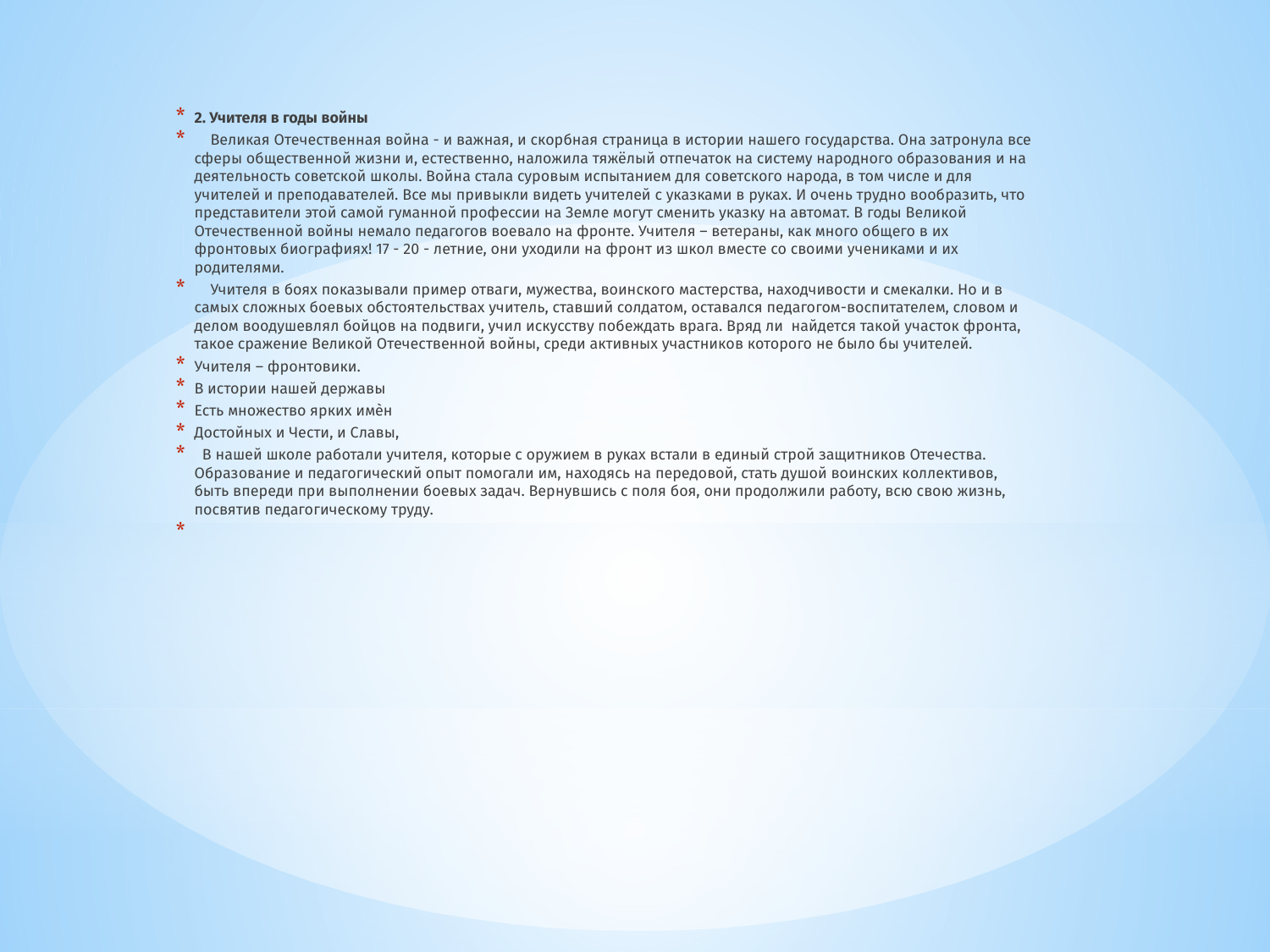

2. Учителя в годы войны
    Великая Отечественная война - и важная, и скорбная страница в истории нашего государства. Она затронула все сферы общественной жизни и, естественно, наложила тяжёлый отпечаток на систему народного образования и на деятельность советской школы. Война стала суровым испытанием для советского народа, в том числе и для учителей и преподавателей. Все мы привыкли видеть учителей с указками в руках. И очень трудно вообразить, что представители этой самой гуманной профессии на Земле могут сменить указку на автомат. В годы Великой Отечественной войны немало педагогов воевало на фронте. Учителя – ветераны, как много общего в их фронтовых биографиях! 17 - 20 - летние, они уходили на фронт из школ вместе со своими учениками и их родителями.
    Учителя в боях показывали пример отваги, мужества, воинского мастерства, находчивости и смекалки. Но и в самых сложных боевых обстоятельствах учитель, ставший солдатом, оставался педагогом-воспитателем, словом и делом воодушевлял бойцов на подвиги, учил искусству побеждать врага. Вряд ли  найдется такой участок фронта, такое сражение Великой Отечественной войны, среди активных участников которого не было бы учителей.
Учителя – фронтовики.
В истории нашей державы
Есть множество ярких имѐн
Достойных и Чести, и Славы,
  В нашей школе работали учителя, которые с оружием в руках встали в единый строй защитников Отечества. Образование и педагогический опыт помогали им, находясь на передовой, стать душой воинских коллективов, быть впереди при выполнении боевых задач. Вернувшись с поля боя, они продолжили работу, всю свою жизнь, посвятив педагогическому труду.